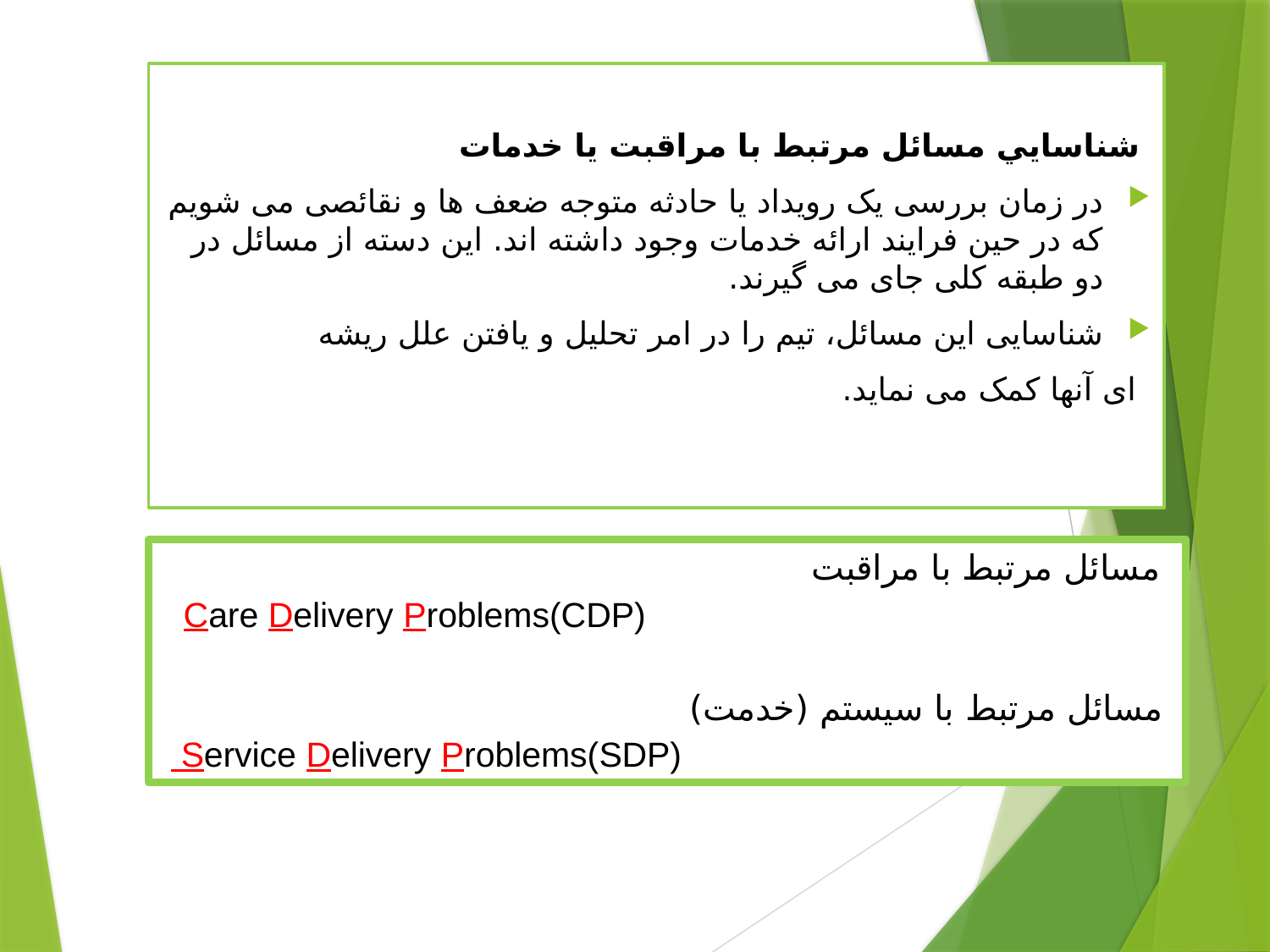

شناسايي مسائل مرتبط با مراقبت يا خدمات
در زمان بررسی یک رویداد یا حادثه متوجه ضعف ها و نقائصی می شویم که در حین فرایند ارائه خدمات وجود داشته اند. این دسته از مسائل در دو طبقه کلی جای می گیرند.
شناسایی این مسائل، تیم را در امر تحلیل و یافتن علل ریشه
ای آنها کمک می نماید.

مسائل مرتبط با مراقبت
 Care Delivery Problems(CDP)

مسائل مرتبط با سیستم (خدمت)
 Service Delivery Problems(SDP)